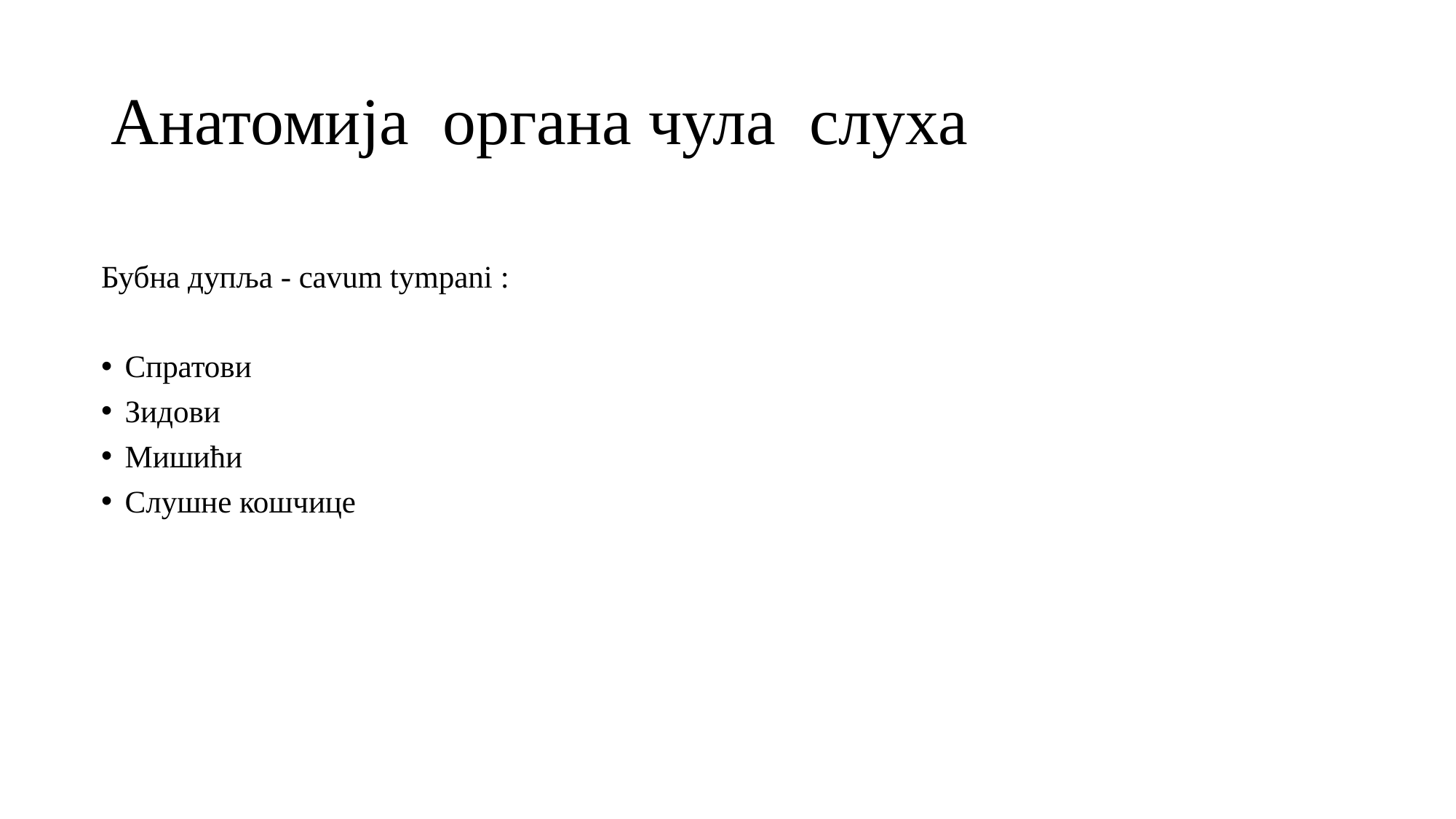

# Анатомија  органа чула  слуха
Бубна дупља - cavum tympani :

Спратови
Зидови
Мишићи
Слушне кошчице